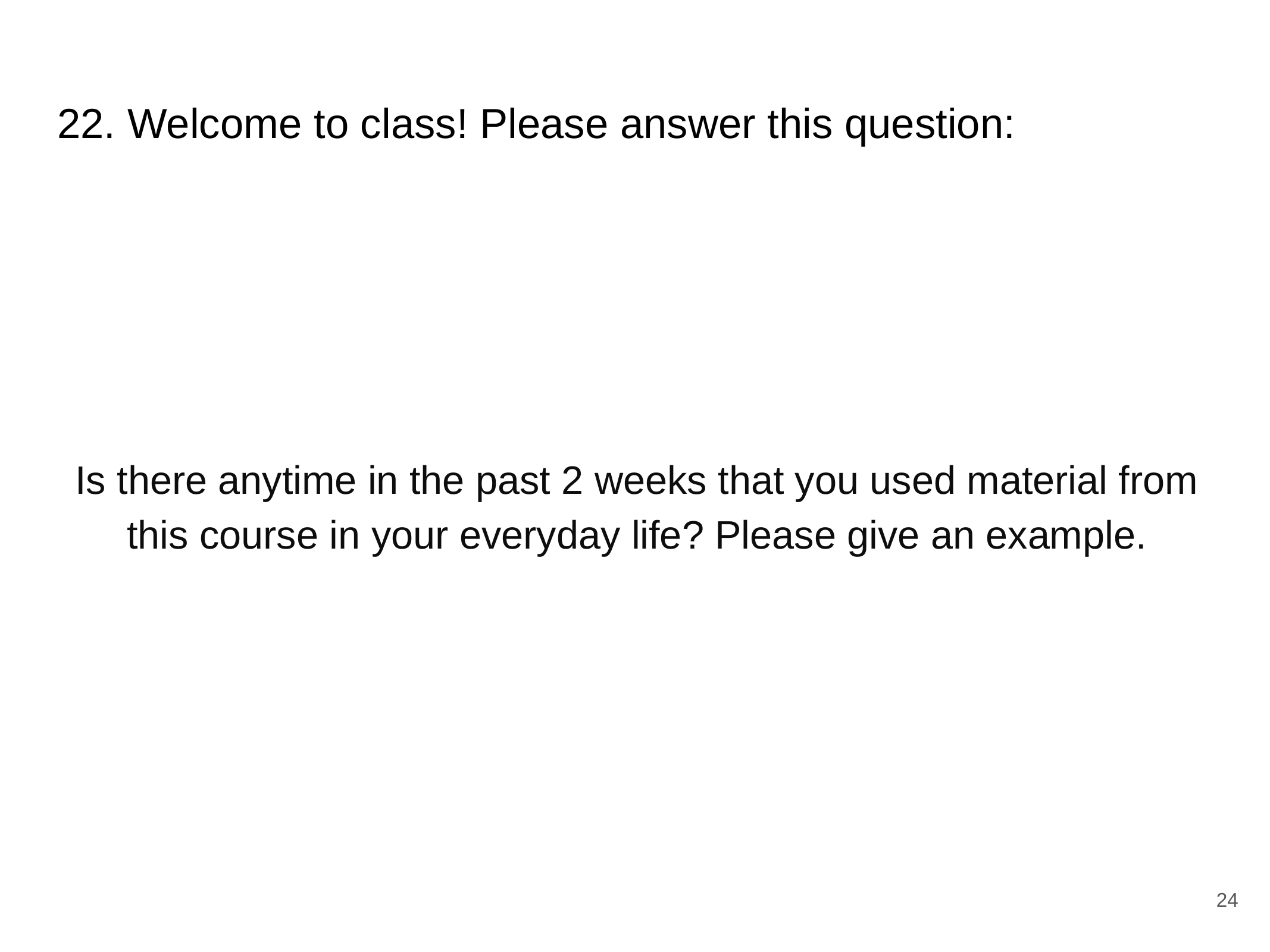

# 22. Welcome to class! Please answer this question:
Is there anytime in the past 2 weeks that you used material from this course in your everyday life? Please give an example.

24